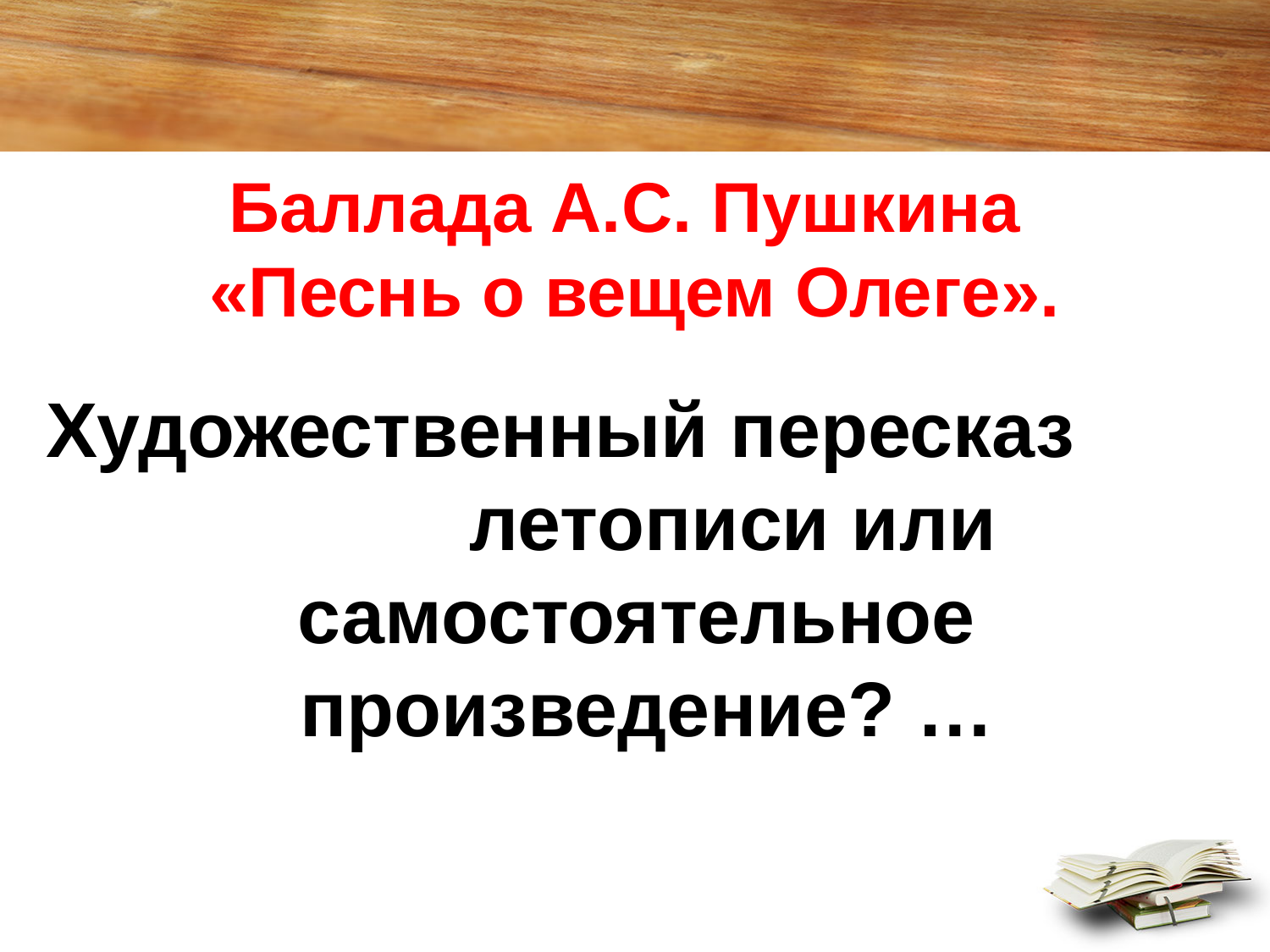

# Баллада А.С. Пушкина «Песнь о вещем Олеге».
Художественный пересказ                 летописи или самостоятельное  произведение? …